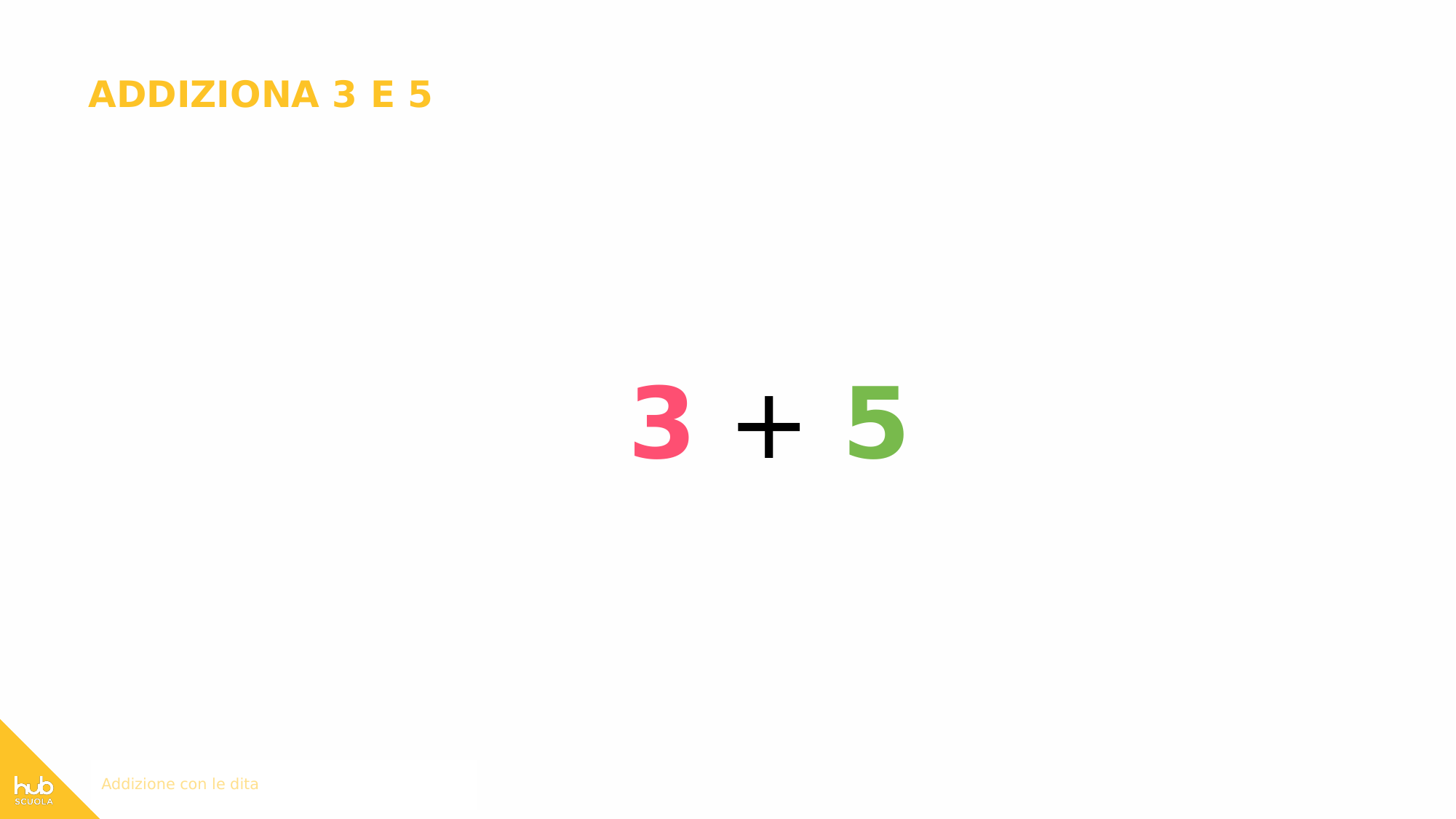

ADDIZIONA 3 E 5
3 + 5